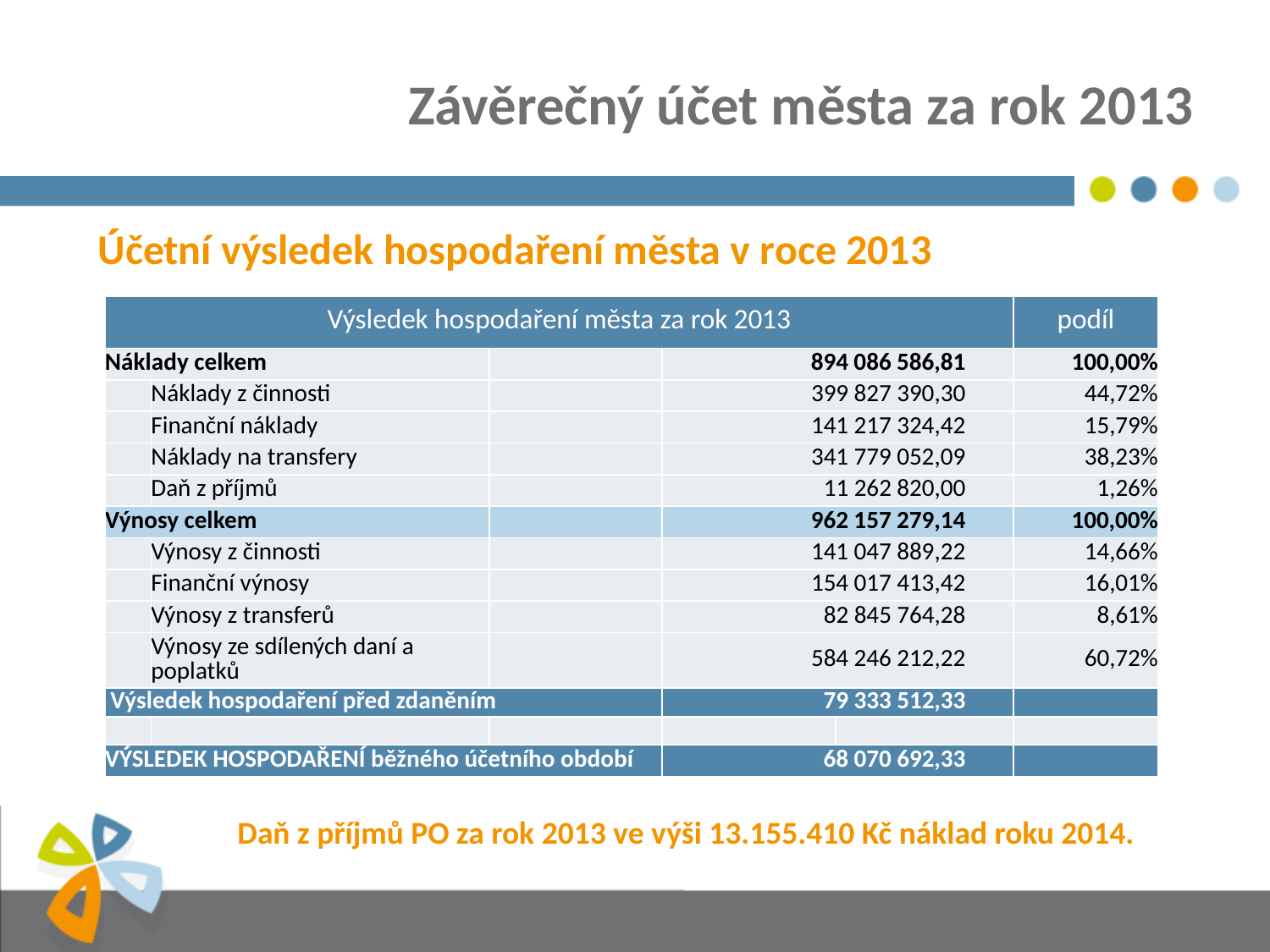

# Závěrečný účet města za rok 2013
Účetní výsledek hospodaření města v roce 2013

| Výsledek hospodaření města za rok 2013 |  |  |  |  | podíl |
| --- | --- | --- | --- | --- | --- |
| Náklady celkem |  |  | 894 086 586,81 |  | 100,00% |
|  | Náklady z činnosti |  | 399 827 390,30 |  | 44,72% |
|  | Finanční náklady |  | 141 217 324,42 |  | 15,79% |
|  | Náklady na transfery |  | 341 779 052,09 |  | 38,23% |
|  | Daň z příjmů |  | 11 262 820,00 |  | 1,26% |
| Výnosy celkem |  |  | 962 157 279,14 |  | 100,00% |
|  | Výnosy z činnosti |  | 141 047 889,22 |  | 14,66% |
|  | Finanční výnosy |  | 154 017 413,42 |  | 16,01% |
|  | Výnosy z transferů |  | 82 845 764,28 |  | 8,61% |
|  | Výnosy ze sdílených daní a poplatků |  | 584 246 212,22 |  | 60,72% |
| Výsledek hospodaření před zdaněním |  |  | 79 333 512,33 |  |  |
|  |  |  |  |  |  |
| VÝSLEDEK HOSPODAŘENÍ běžného účetního období |  |  | 68 070 692,33 |  |  |
Daň z příjmů PO za rok 2013 ve výši 13.155.410 Kč náklad roku 2014.